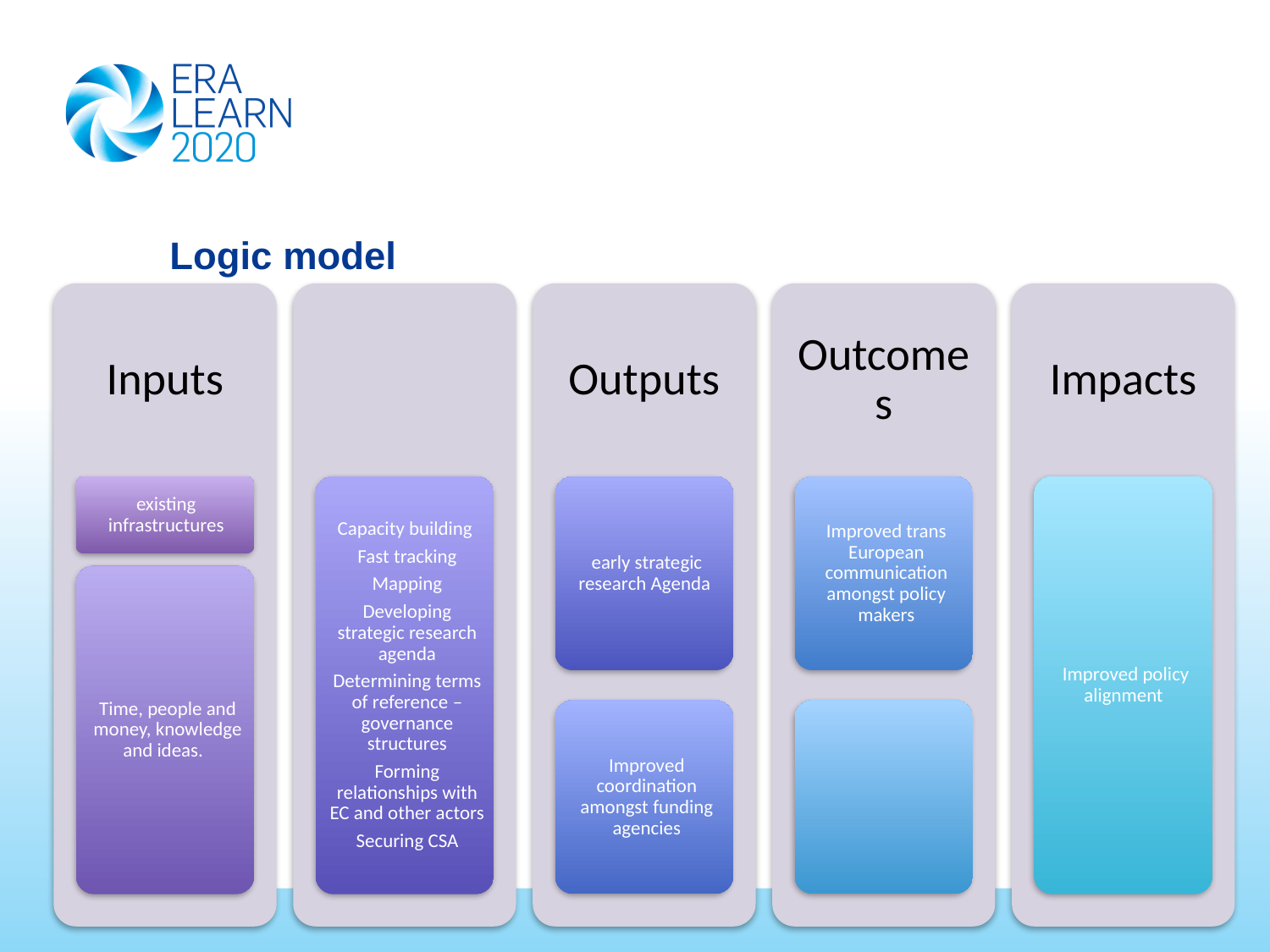

# Logic model
Inputs
existing infrastructures
Time, people and money, knowledge and ideas.

Capacity building
Fast tracking
Mapping
Developing strategic research agenda
Determining terms of reference – governance structures
Forming relationships with EC and other actors
Securing CSA
Outputs
early strategic research Agenda
Improved coordination amongst funding agencies
Outcomes
Improved trans European communication amongst policy makers

Impacts
Improved policy alignment